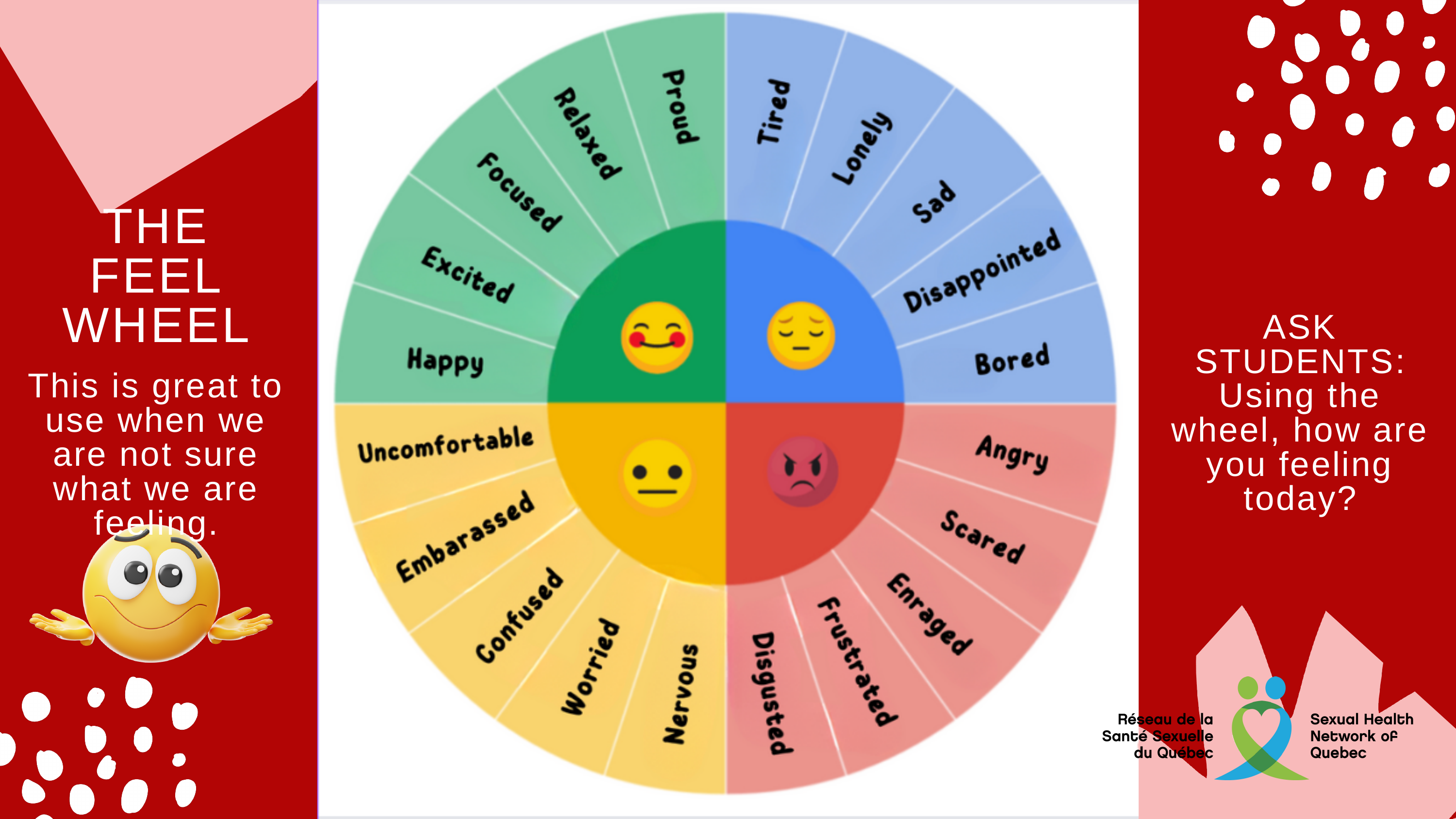

THE FEEL WHEEL
ASK STUDENTS:
Using the wheel, how are you feeling today?
This is great to use when we are not sure what we are feeling.